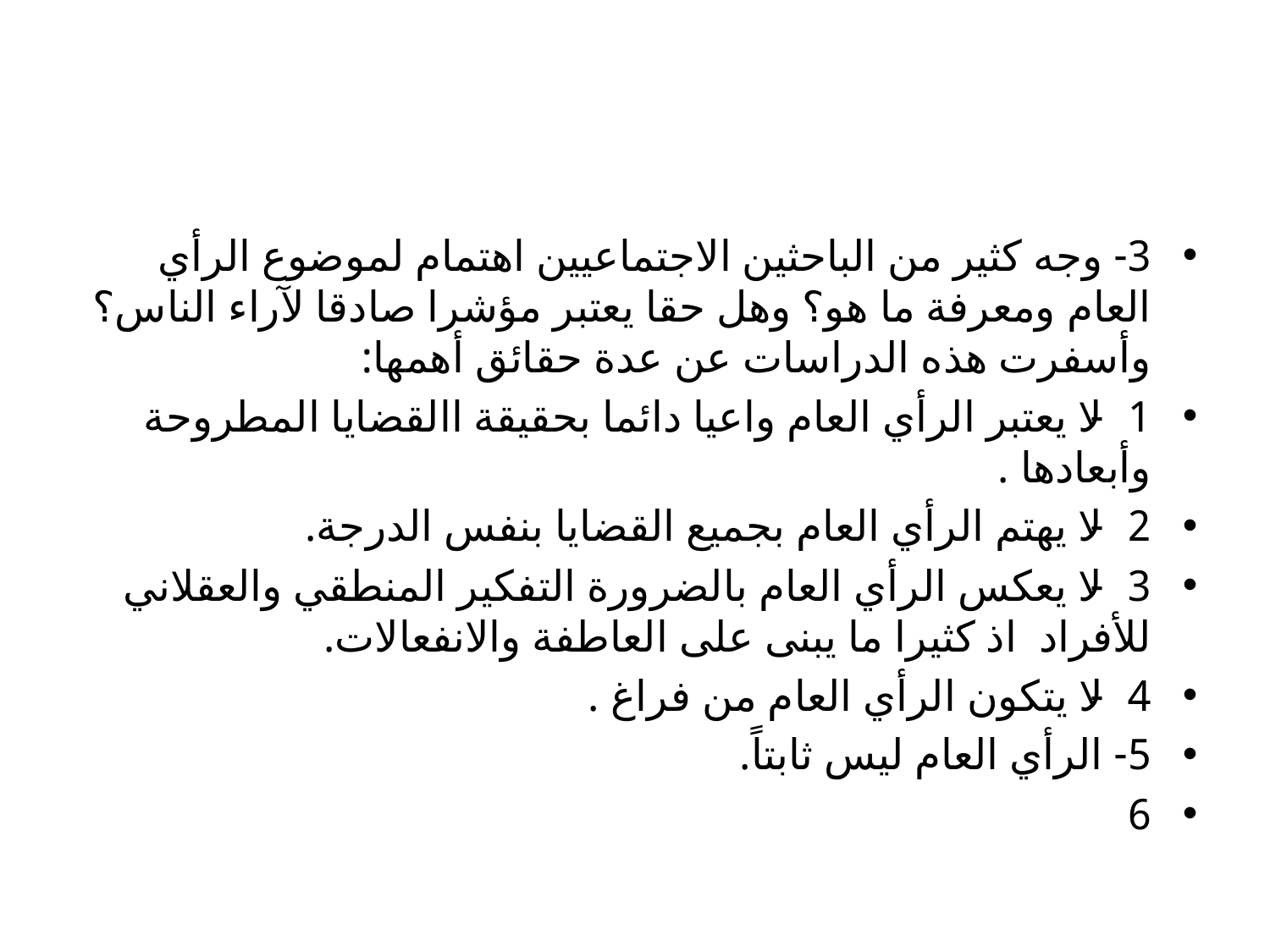

#
3- وجه كثير من الباحثين الاجتماعيين اهتمام لموضوع الرأي العام ومعرفة ما هو؟ وهل حقا يعتبر مؤشرا صادقا لآراء الناس؟ وأسفرت هذه الدراسات عن عدة حقائق أهمها:
1- لا يعتبر الرأي العام واعيا دائما بحقيقة االقضايا المطروحة وأبعادها .
2- لا يهتم الرأي العام بجميع القضايا بنفس الدرجة.
3- لا يعكس الرأي العام بالضرورة التفكير المنطقي والعقلاني للأفراد  اذ كثيرا ما يبنى على العاطفة والانفعالات.
4- لا يتكون الرأي العام من فراغ .
5- الرأي العام ليس ثابتاً.
6